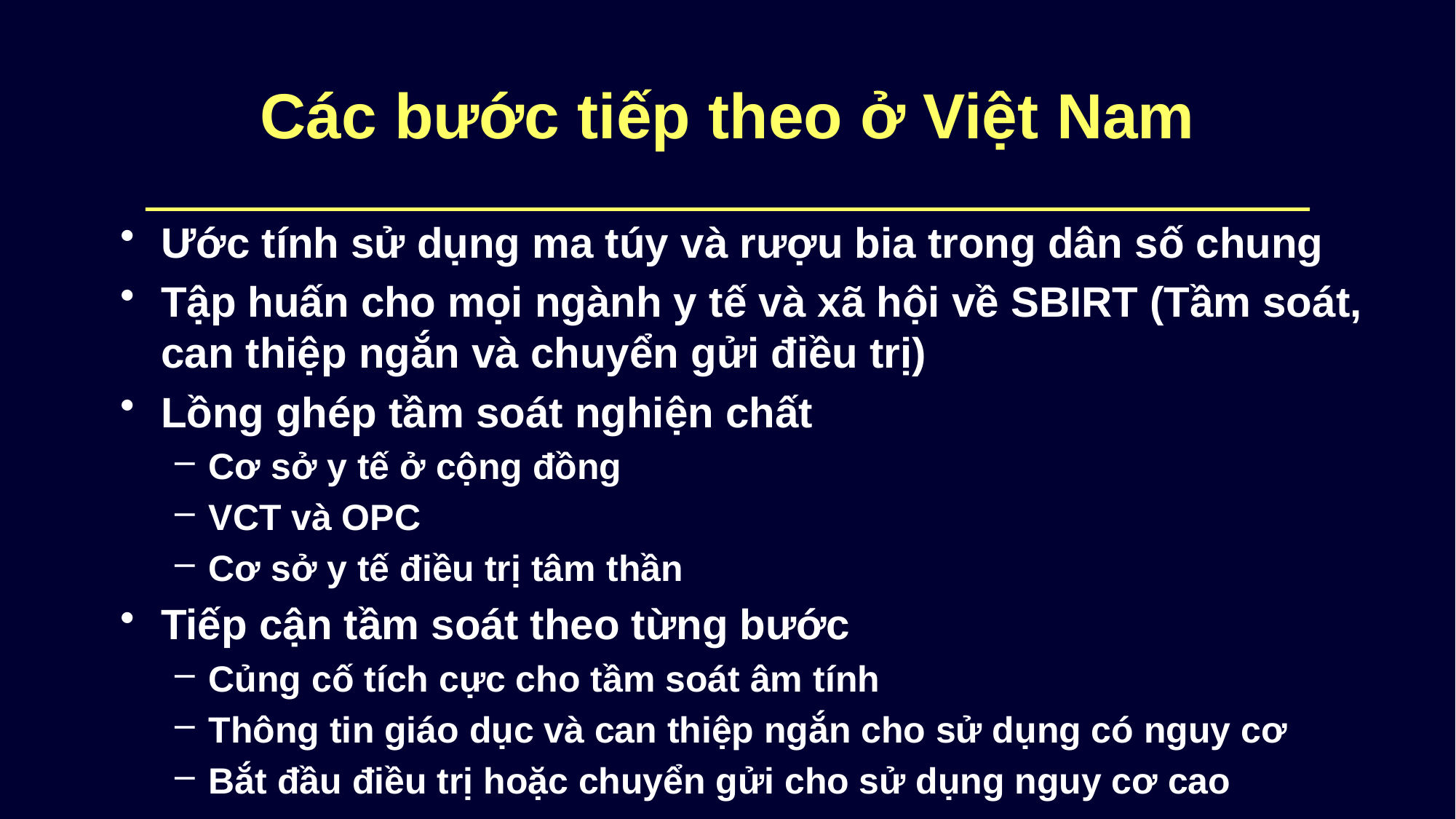

# Các bước tiếp theo ở Việt Nam
Ước tính sử dụng ma túy và rượu bia trong dân số chung
Tập huấn cho mọi ngành y tế và xã hội về SBIRT (Tầm soát, can thiệp ngắn và chuyển gửi điều trị)
Lồng ghép tầm soát nghiện chất
Cơ sở y tế ở cộng đồng
VCT và OPC
Cơ sở y tế điều trị tâm thần
Tiếp cận tầm soát theo từng bước
Củng cố tích cực cho tầm soát âm tính
Thông tin giáo dục và can thiệp ngắn cho sử dụng có nguy cơ
Bắt đầu điều trị hoặc chuyển gửi cho sử dụng nguy cơ cao